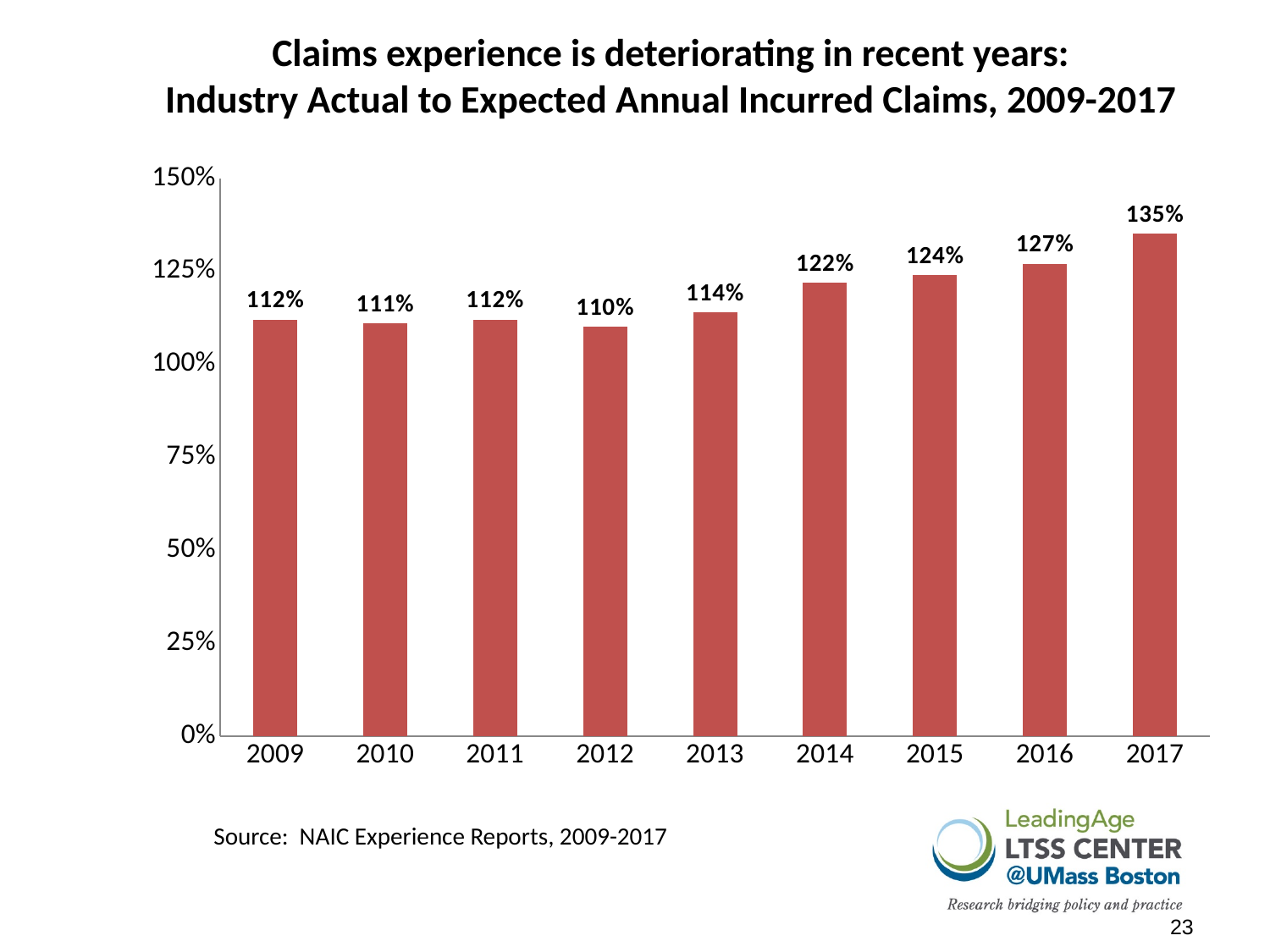

# Claims experience is deteriorating in recent years: Industry Actual to Expected Annual Incurred Claims, 2009-2017

### Chart

| Category |  |
|---|---|
| 2009 | 1.12 |
| 2010 | 1.11 |
| 2011 | 1.12 |
| 2012 | 1.1 |
| 2013 | 1.14 |
| 2014 | 1.22 |
| 2015 | 1.24 |
| 2016 | 1.27 |
| 2017 | 1.35 |
Source:  NAIC Experience Reports, 2009-2017
23